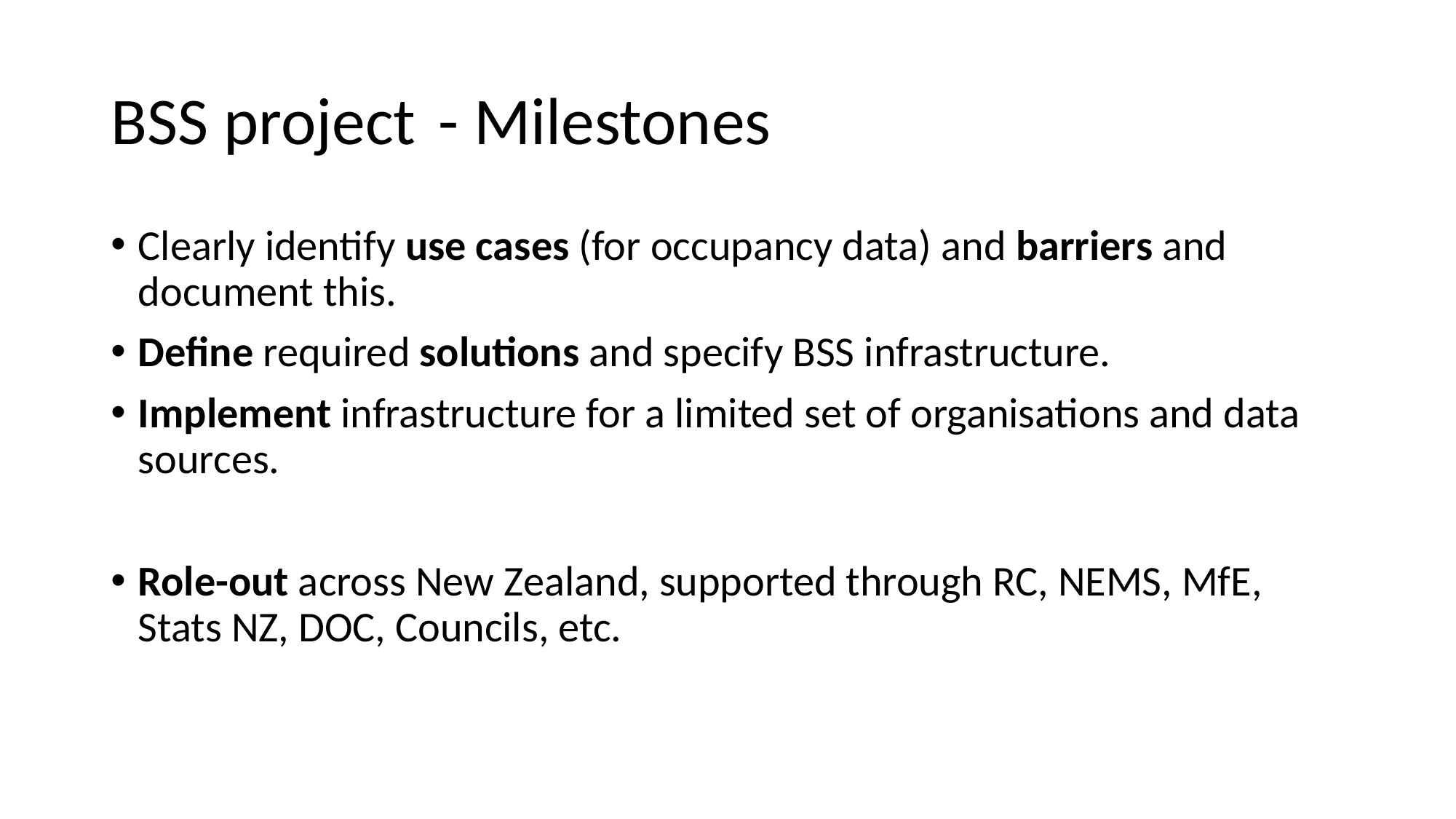

# BSS project	- Milestones
Clearly identify use cases (for occupancy data) and barriers and document this.
Define required solutions and specify BSS infrastructure.
Implement infrastructure for a limited set of organisations and data sources.

Role-out across New Zealand, supported through RC, NEMS, MfE, Stats NZ, DOC, Councils, etc.